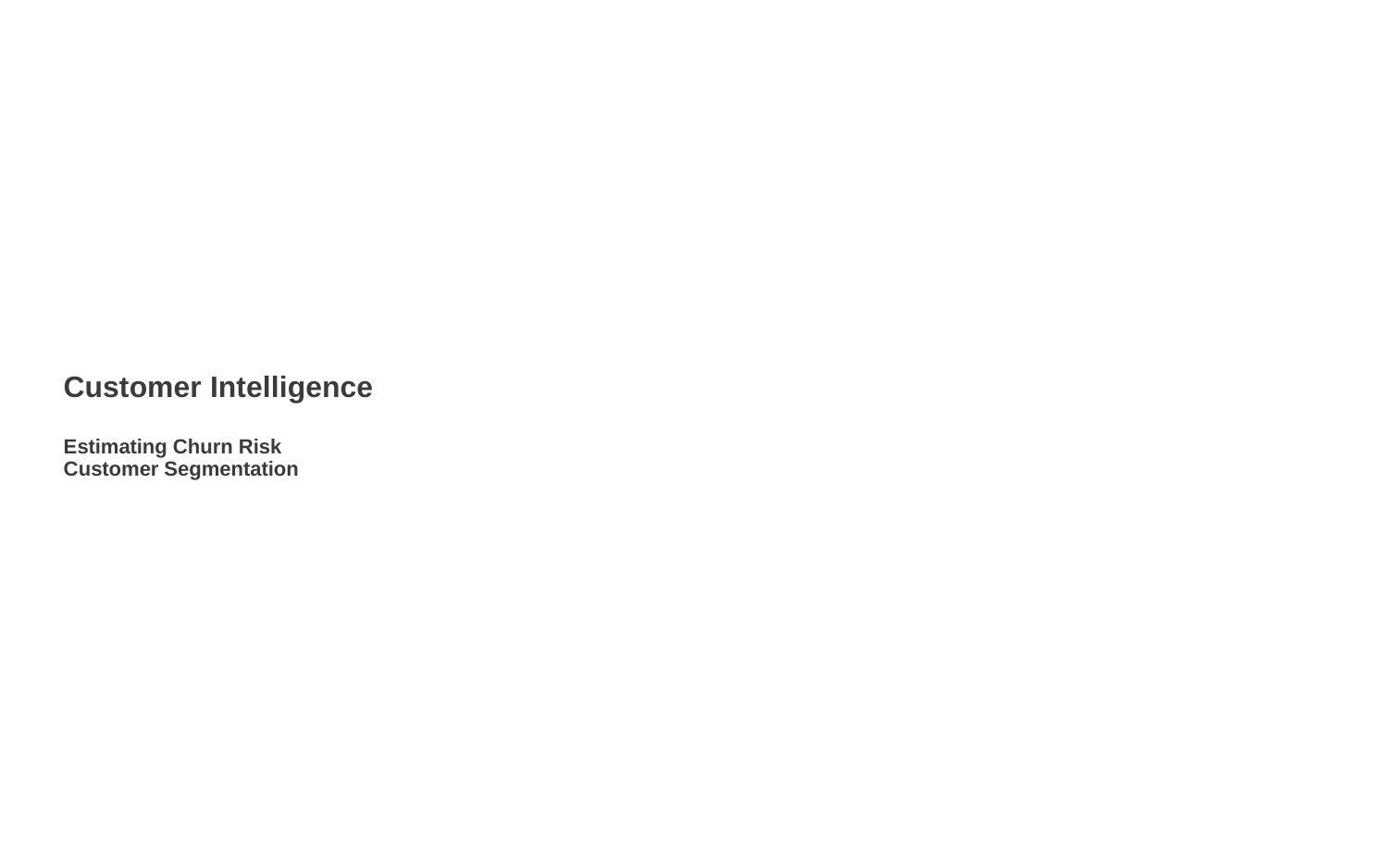

# Customer Intelligence Estimating Churn Risk Customer Segmentation